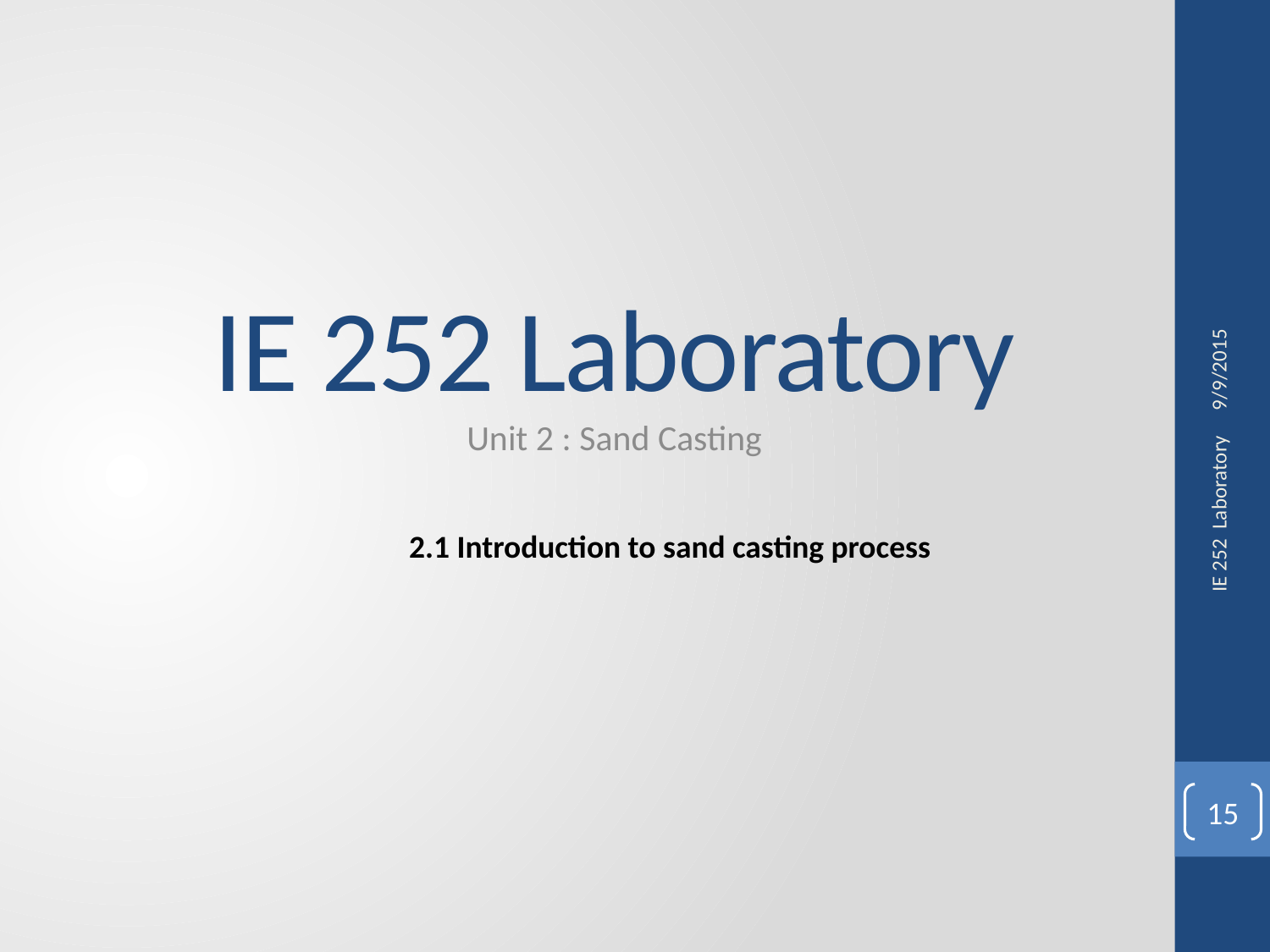

IE 252 Laboratory
Unit 2 : Sand Casting

9/9/2015
2.1 Introduction to sand casting process
IE 252  Laboratory
15